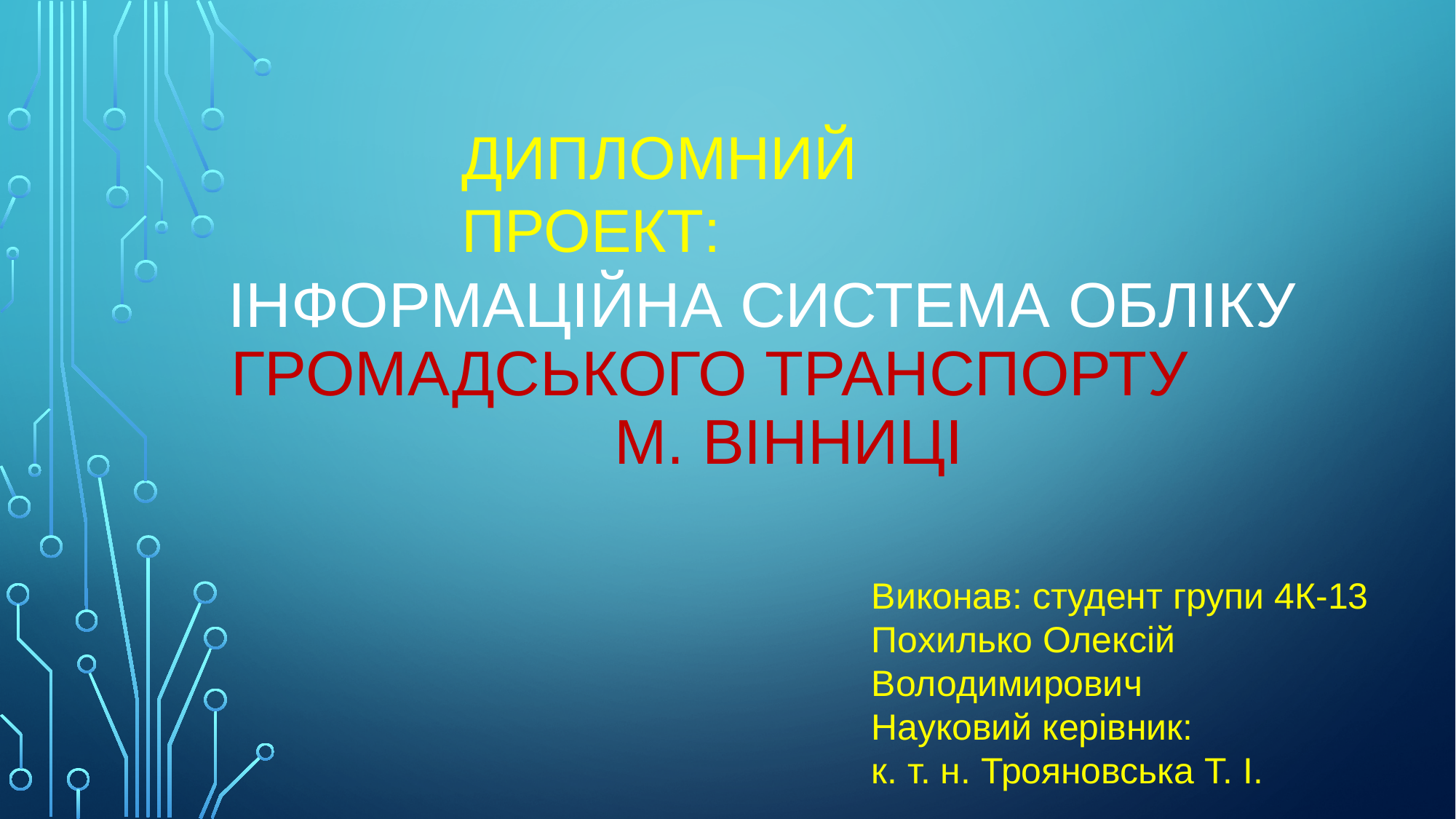

ДИПЛОМНИЙ ПРОЕКТ:
# Інформаційна система обліку громадського транспорту          м. Вінниці
Виконав: студент групи 4К-13
Похилько Олексій Володимирович
Науковий керівник:
к. т. н. Трояновська Т. І.